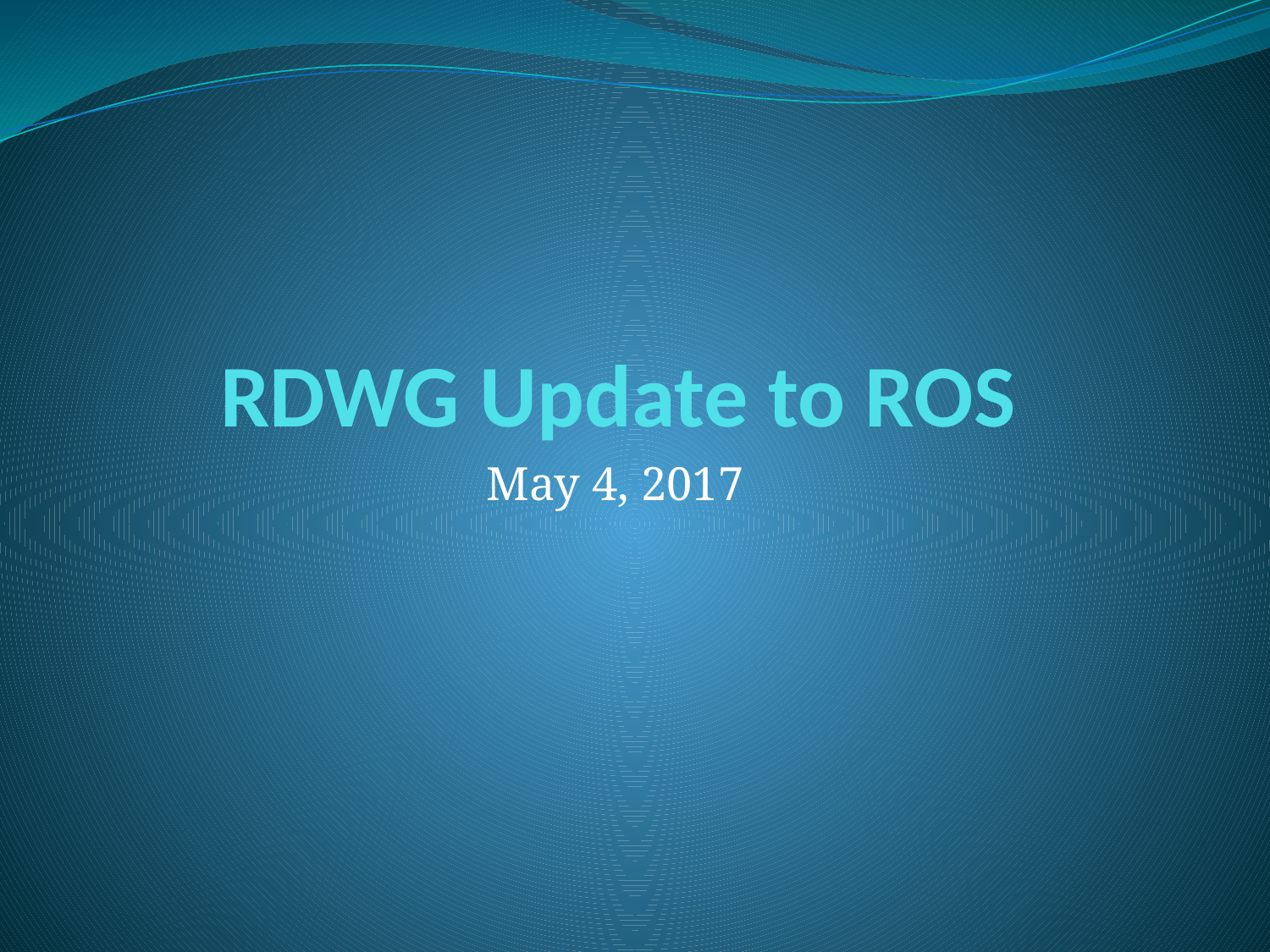

# RDWG Update to ROS
May 4, 2017